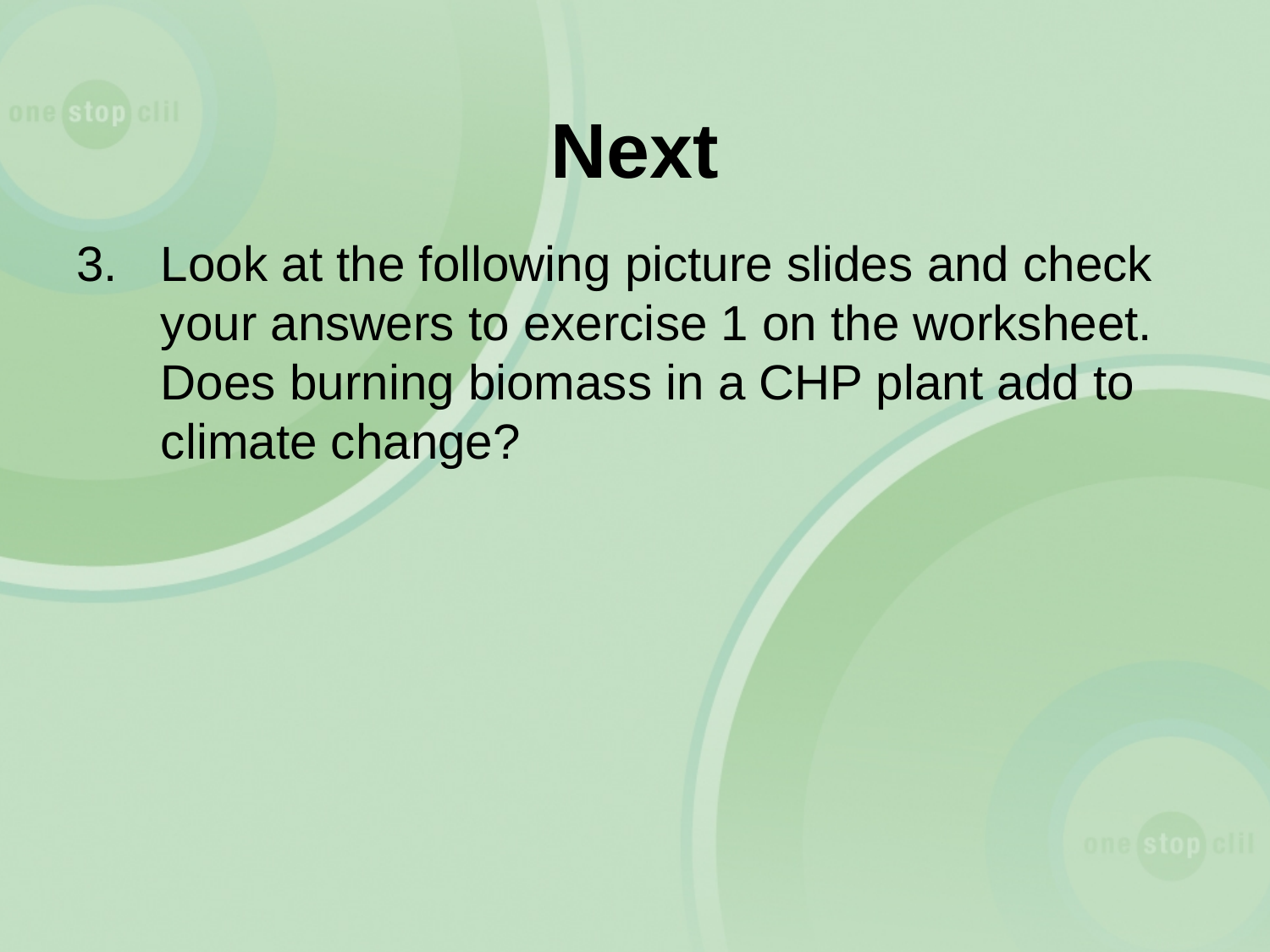

# Next
Look at the following picture slides and check your answers to exercise 1 on the worksheet.  Does burning biomass in a CHP plant add to climate change?